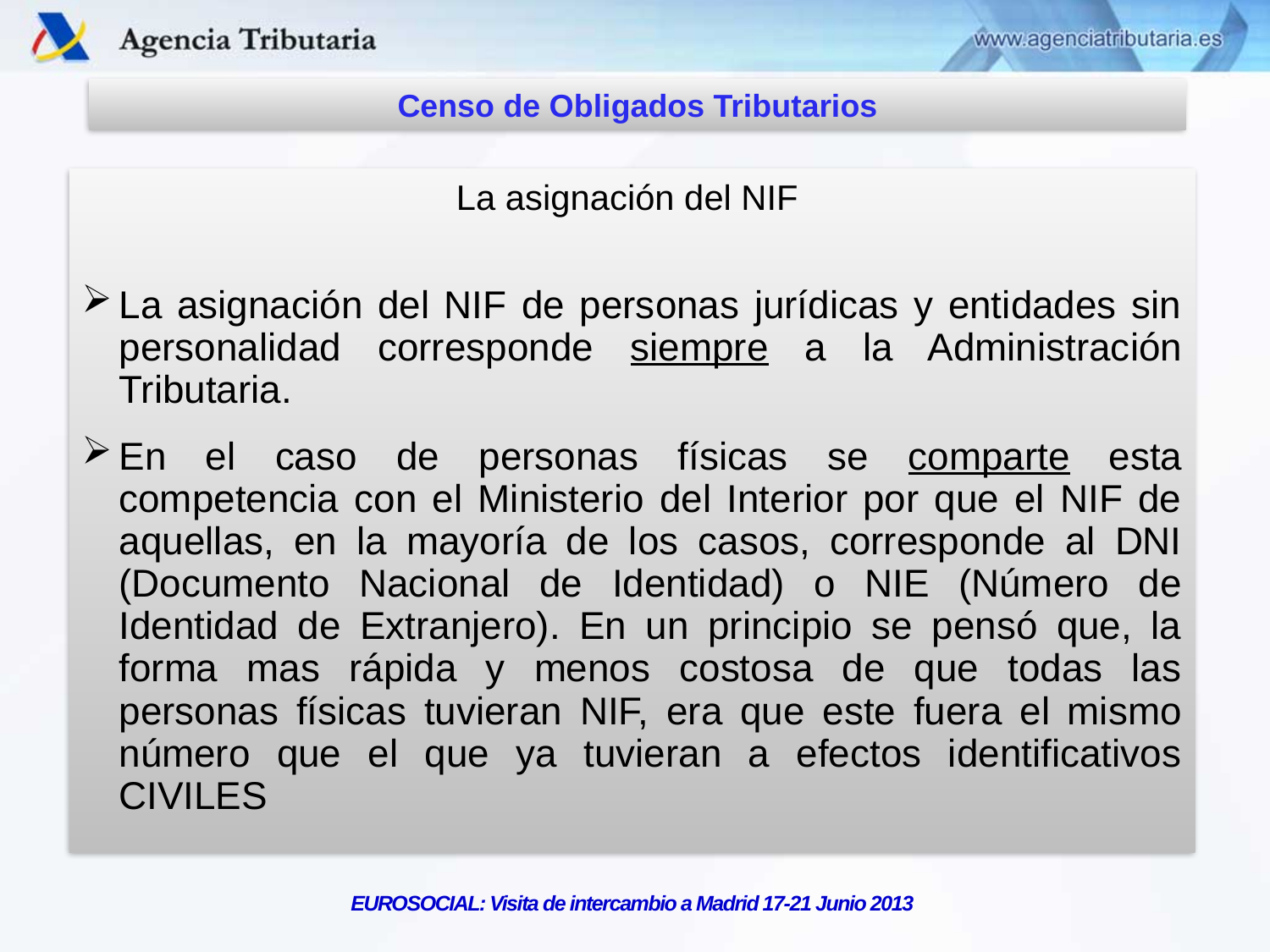

Censo de Obligados Tributarios
La asignación del NIF

La asignación del NIF de personas jurídicas y entidades sin personalidad corresponde siempre a la Administración Tributaria.
En el caso de personas físicas se comparte esta competencia con el Ministerio del Interior por que el NIF de aquellas, en la mayoría de los casos, corresponde al DNI (Documento Nacional de Identidad) o NIE (Número de Identidad de Extranjero). En un principio se pensó que, la forma mas rápida y menos costosa de que todas las personas físicas tuvieran NIF, era que este fuera el mismo número que el que ya tuvieran a efectos identificativos CIVILES

EUROSOCIAL: Visita de intercambio a Madrid 17-21 Junio 2013